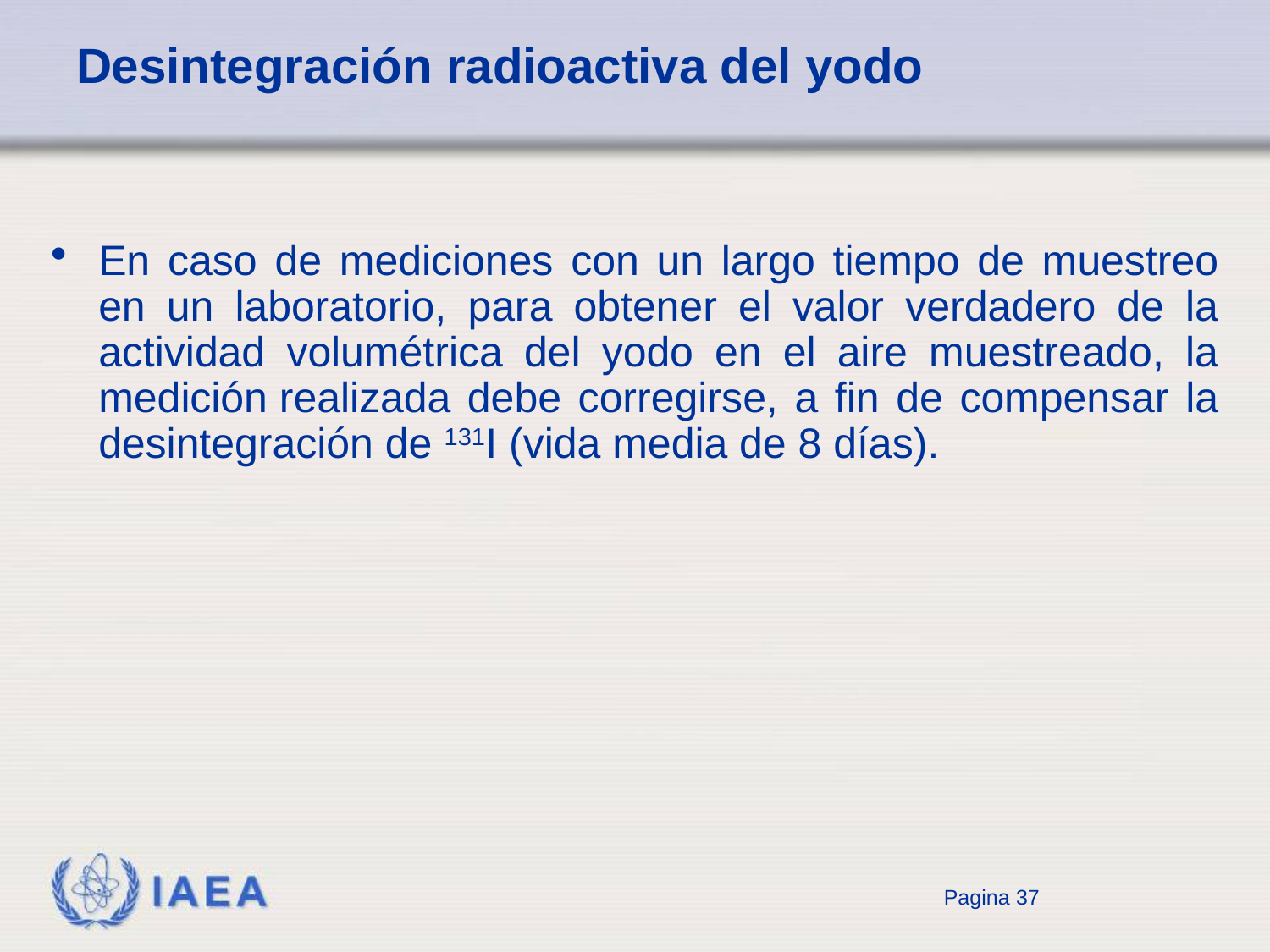

# Desintegración radioactiva del yodo
En caso de mediciones con un largo tiempo de muestreo en un laboratorio, para obtener el valor verdadero de la actividad volumétrica del yodo en el aire muestreado, la medición realizada debe corregirse, a fin de compensar la desintegración de 131I (vida media de 8 días).